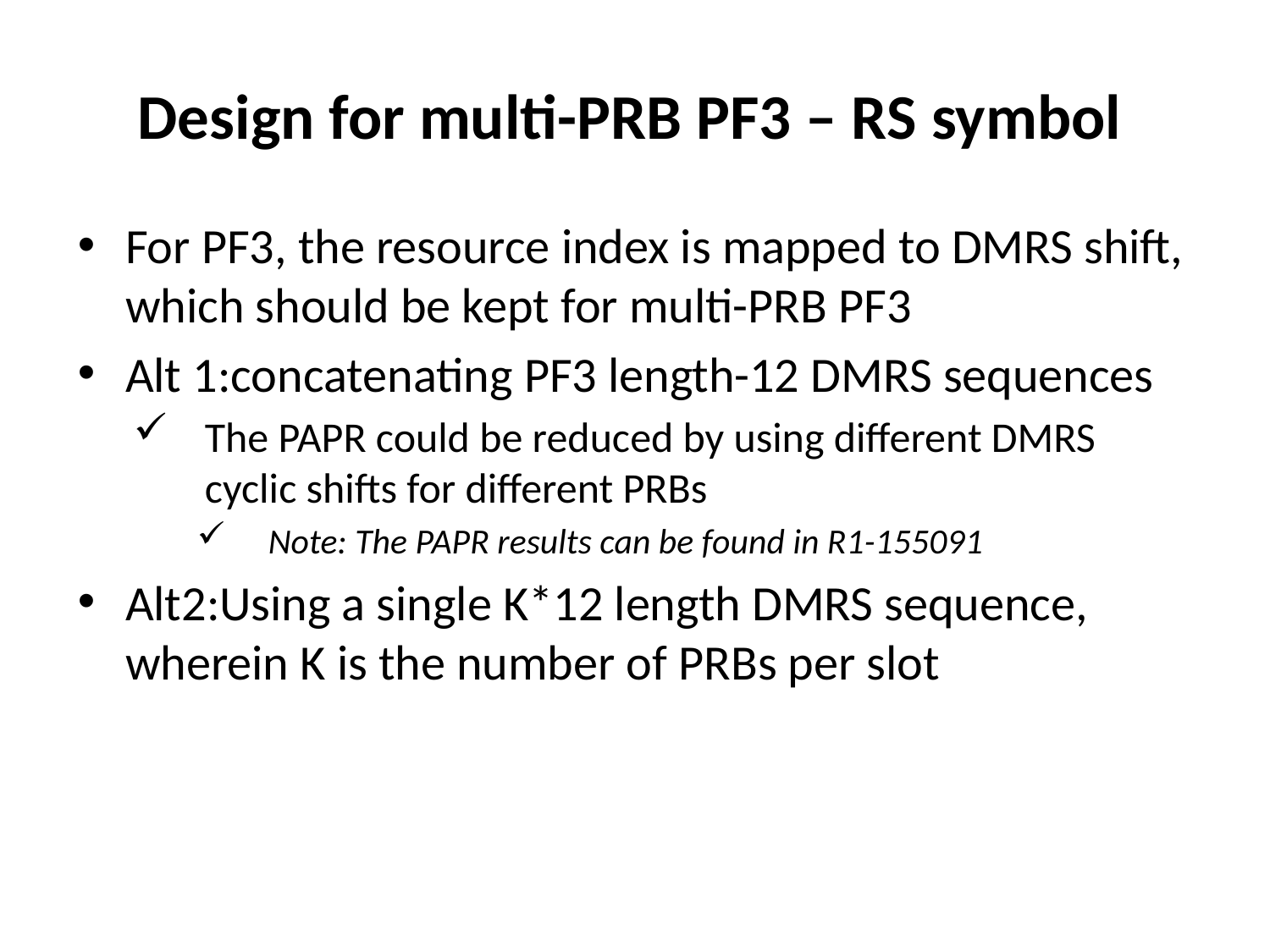

Design for multi-PRB PF3 – RS symbol
For PF3, the resource index is mapped to DMRS shift, which should be kept for multi-PRB PF3
Alt 1:concatenating PF3 length-12 DMRS sequences
The PAPR could be reduced by using different DMRS cyclic shifts for different PRBs
Note: The PAPR results can be found in R1-155091
Alt2:Using a single K*12 length DMRS sequence, wherein K is the number of PRBs per slot